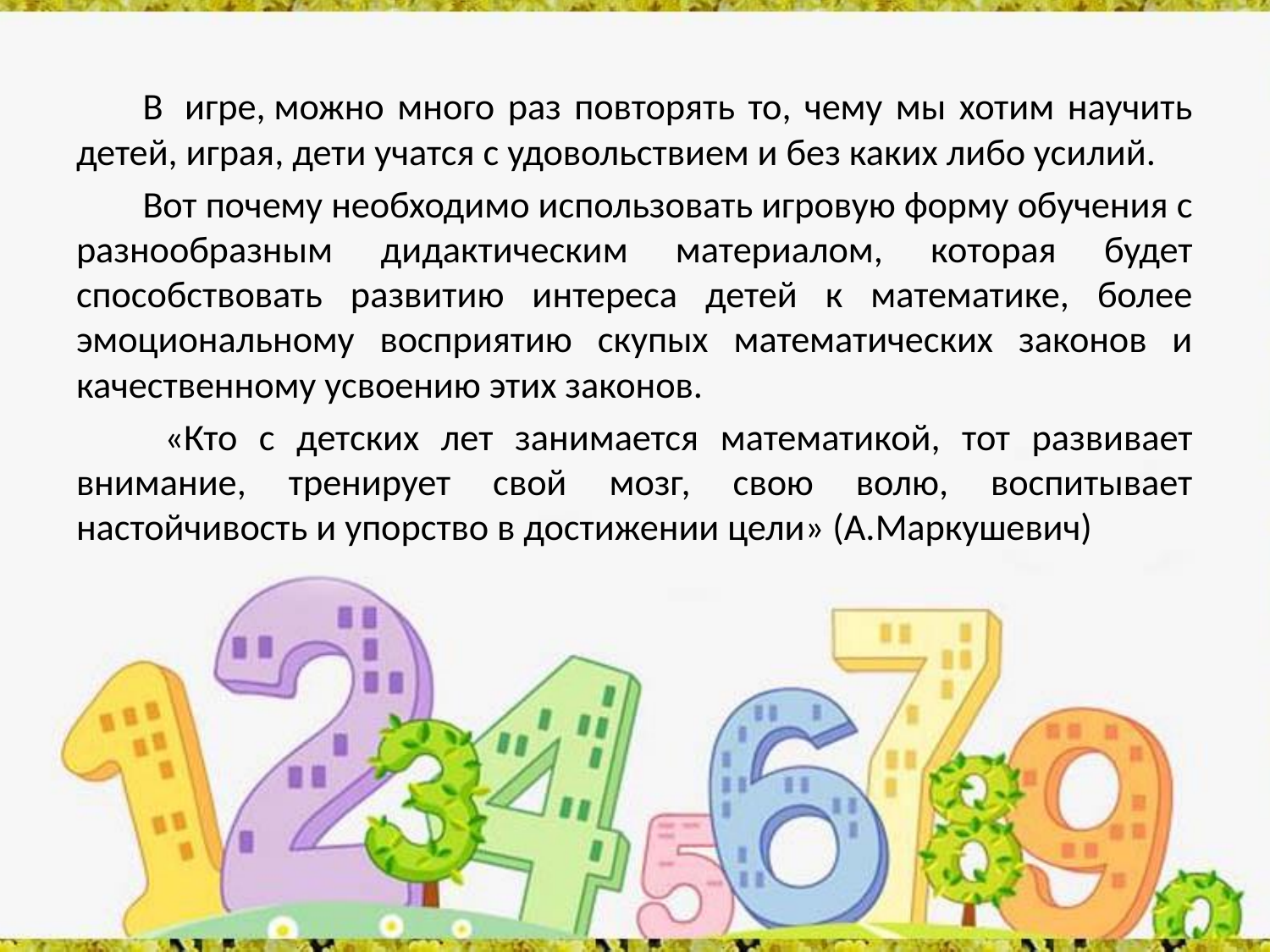

В  игре, можно много раз повторять то, чему мы хотим научить детей, играя, дети учатся с удовольствием и без каких либо усилий.
Вот почему необходимо использовать игровую форму обучения с разнообразным дидактическим материалом, которая будет способствовать развитию интереса детей к математике, более эмоциональному восприятию скупых математических законов и качественному усвоению этих законов.
 «Кто с детских лет занимается математикой, тот развивает внимание, тренирует свой мозг, свою волю, воспитывает настойчивость и упорство в достижении цели» (А.Маркушевич)